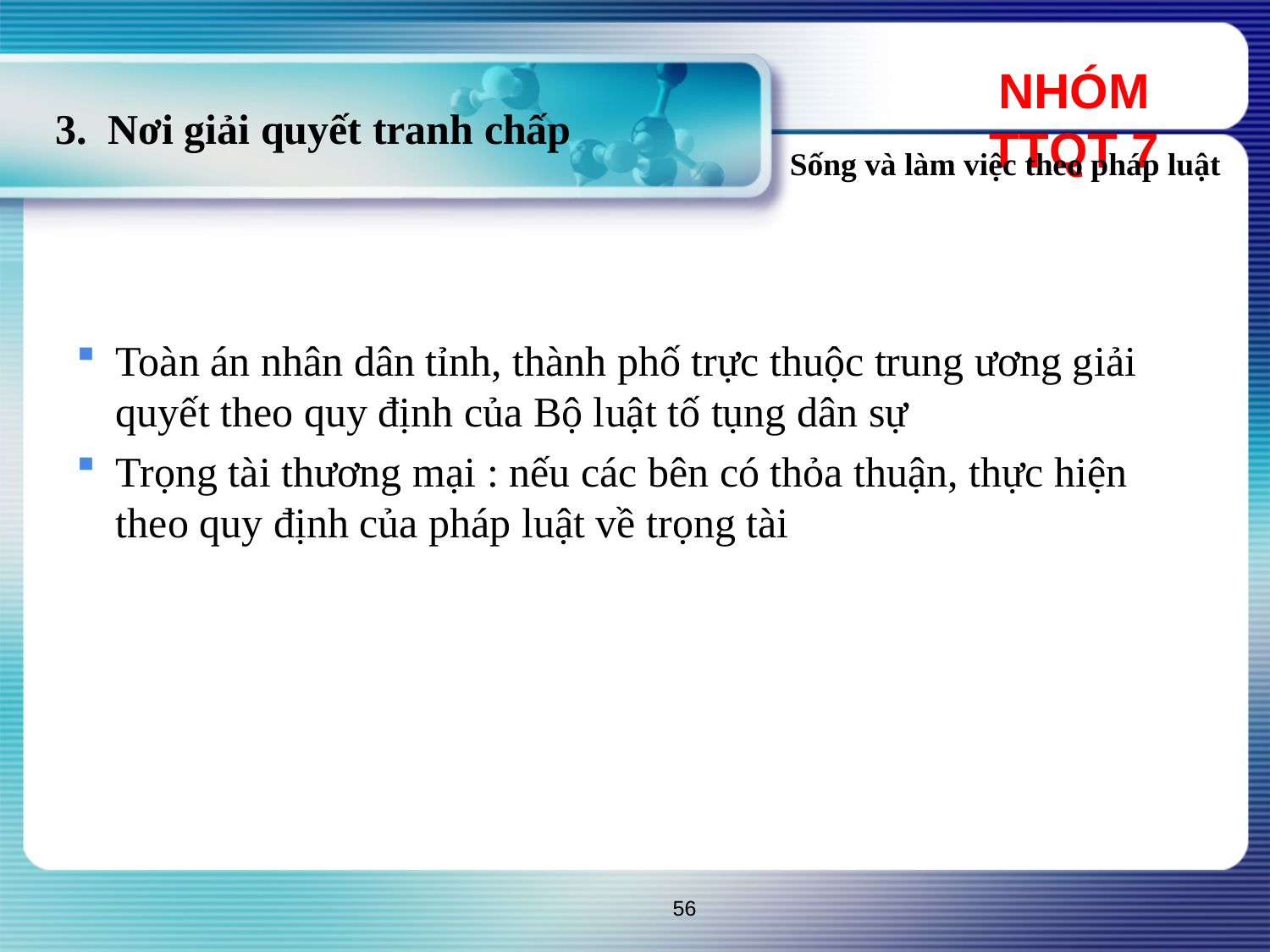

NHÓM TTQT 7
# 3.  Nơi giải quyết tranh chấp
Sống và làm việc theo pháp luật
Toàn án nhân dân tỉnh, thành phố trực thuộc trung ương giải quyết theo quy định của Bộ luật tố tụng dân sự
Trọng tài thương mại : nếu các bên có thỏa thuận, thực hiện theo quy định của pháp luật về trọng tài
56